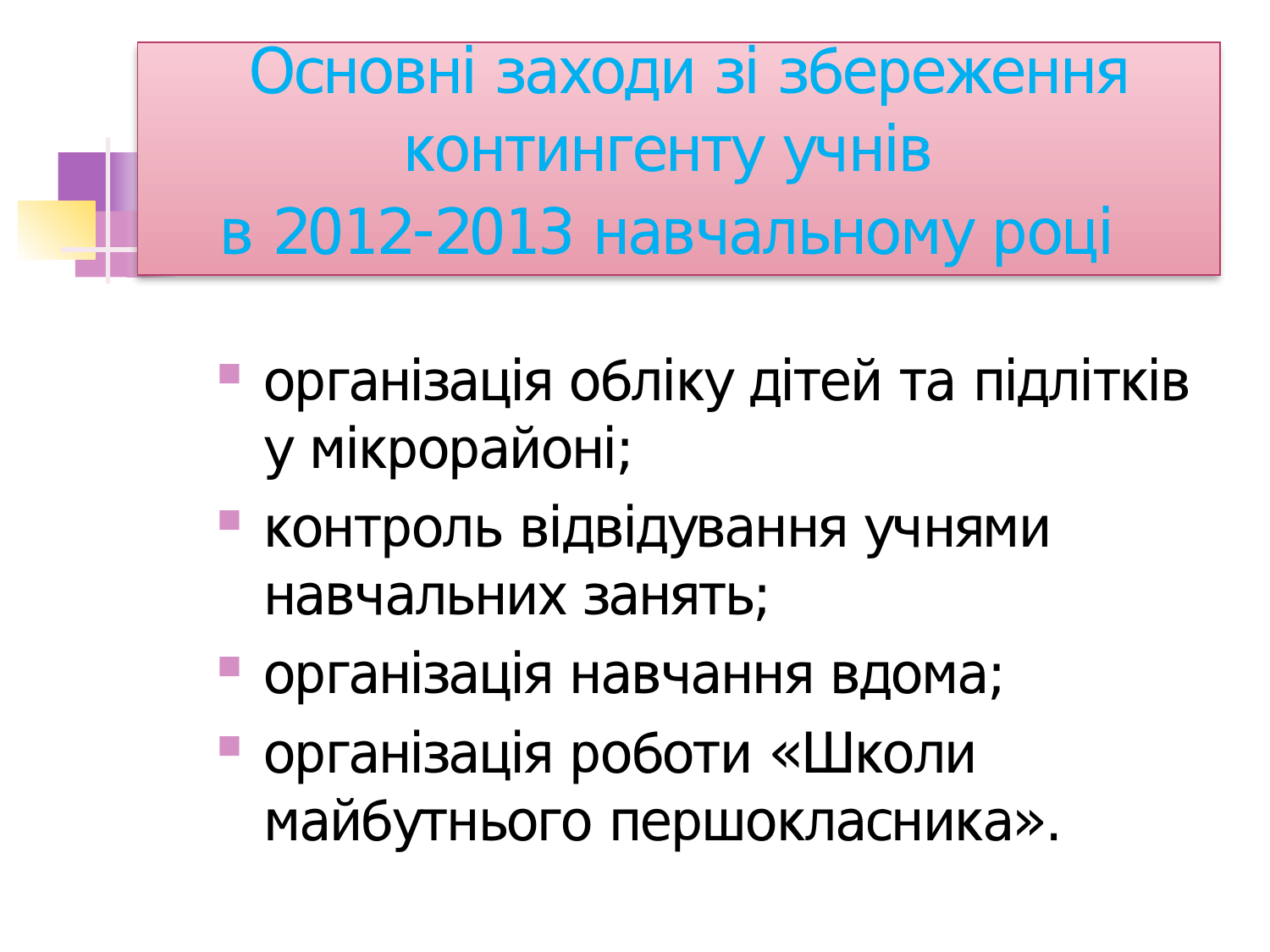

# Основні заходи зі збереження контингенту учнів в 2012-2013 навчальному році
організація обліку дітей та підлітків у мікрорайоні;
контроль відвідування учнями навчальних занять;
організація навчання вдома;
організація роботи «Школи майбутнього першокласника».